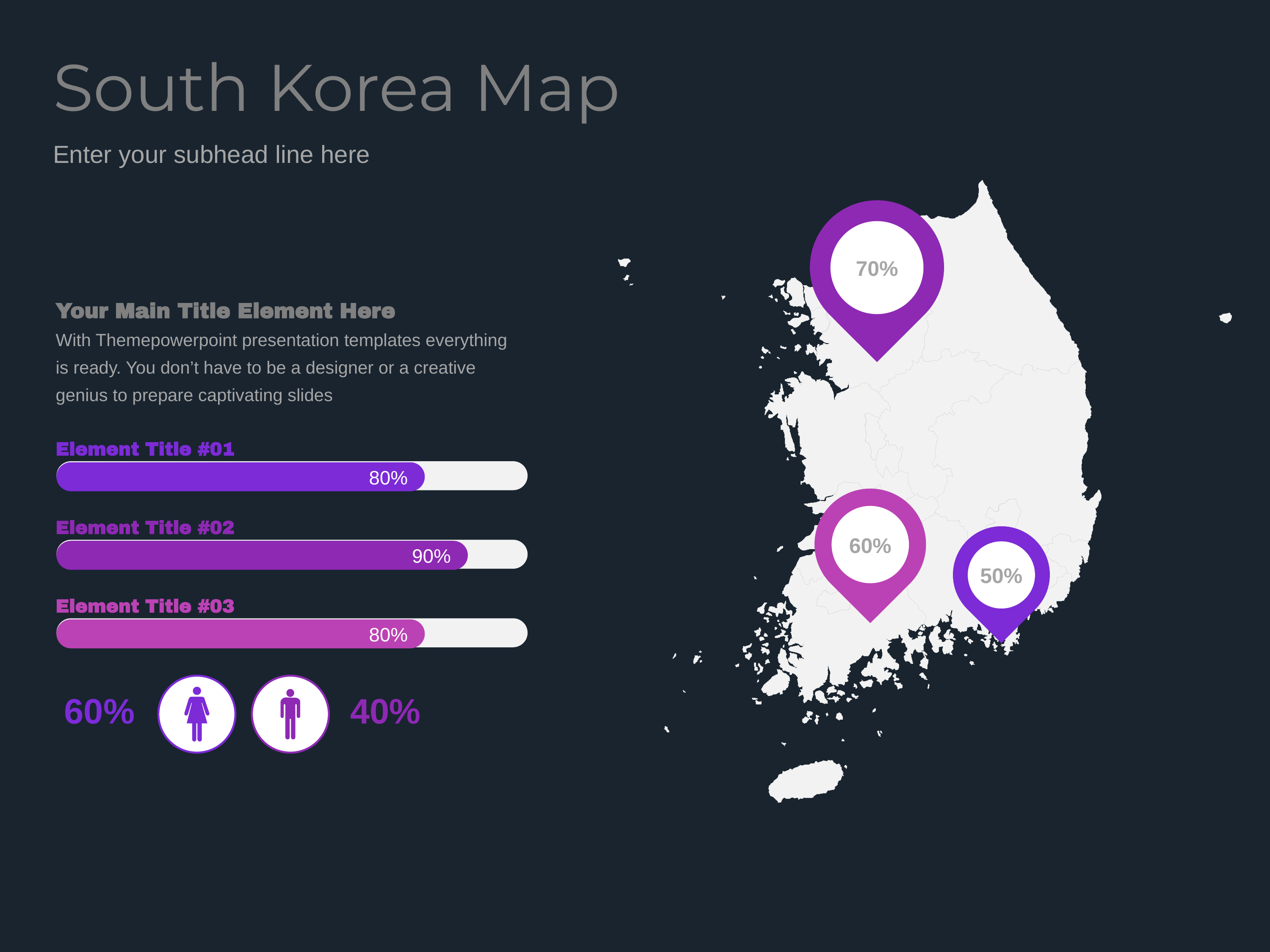

# South Korea Map
Enter your subhead line here

70%
Your Main Title Element Here
With Themepowerpoint presentation templates everything is ready. You don’t have to be a designer or a creative genius to prepare captivating slides
Element Title #01

80%

60%
Element Title #02

90%

50%
Element Title #03

80%

60%
40%